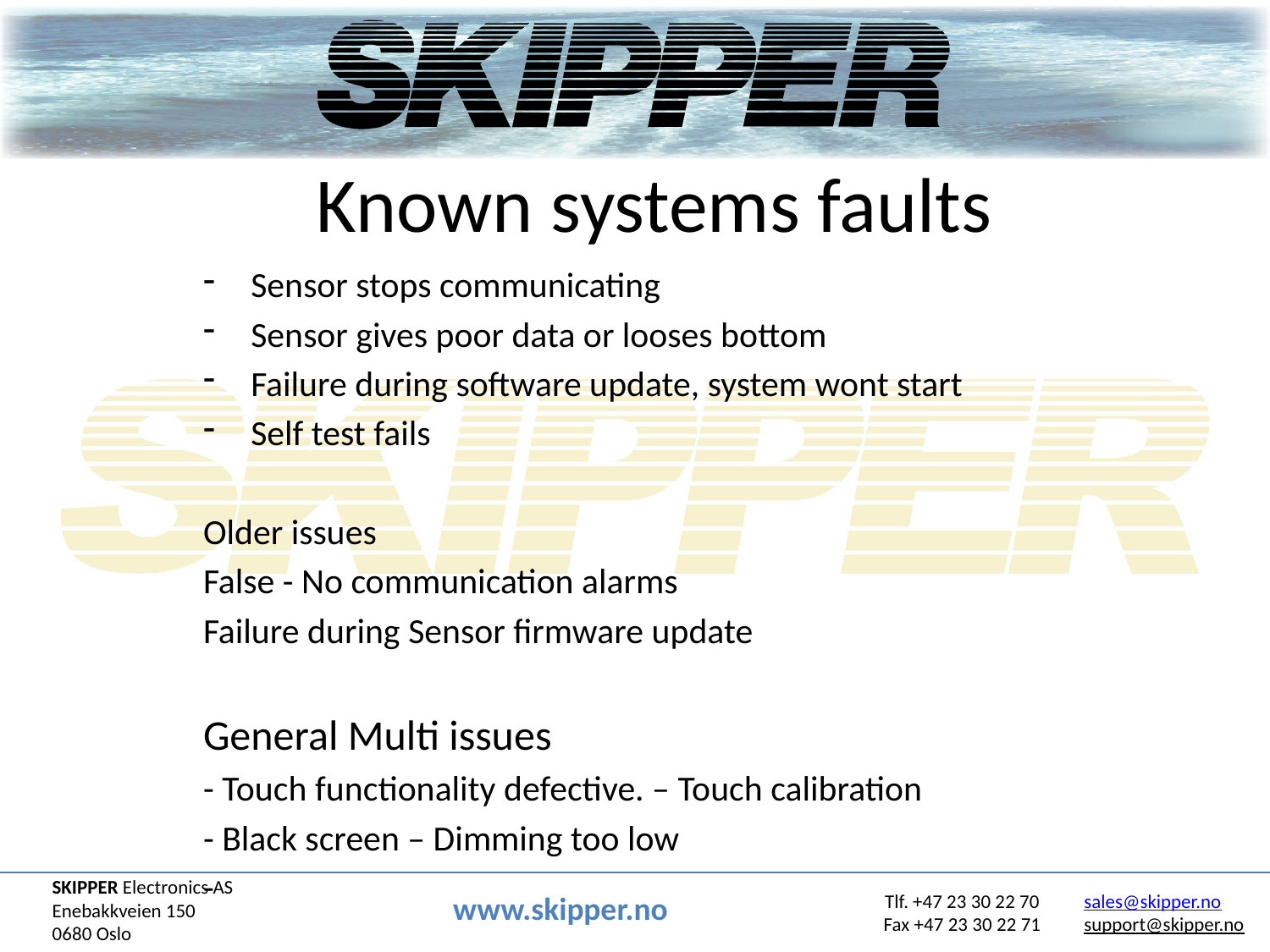

# Known systems faults
Sensor stops communicating
Sensor gives poor data or looses bottom
Failure during software update, system wont start
Self test fails

Older issues
False - No communication alarms
Failure during Sensor firmware update

General Multi issues
- Touch functionality defective. – Touch calibration
- Black screen – Dimming too low
-